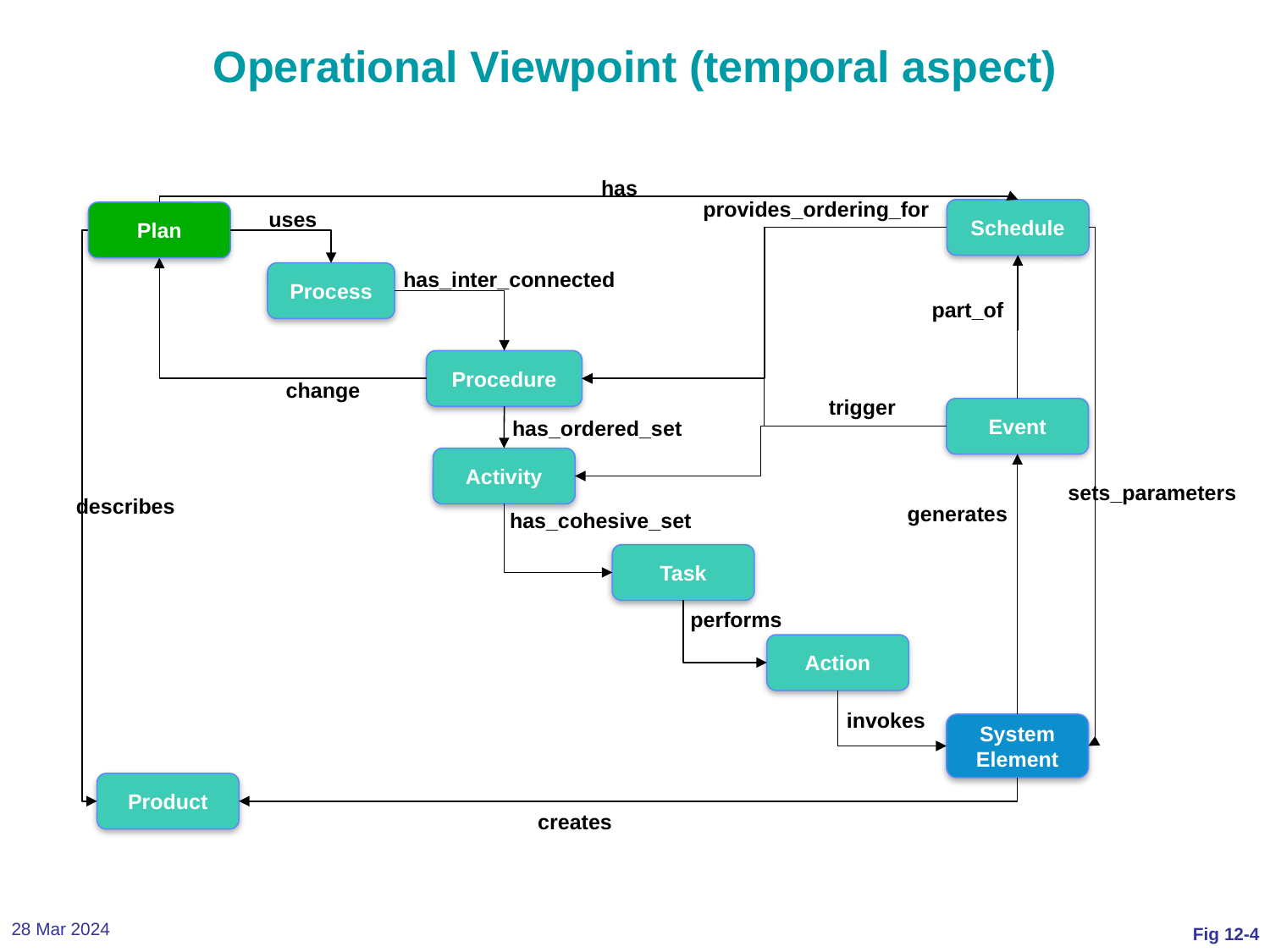

# Operational Viewpoint (temporal aspect)
has
provides_ordering_for
Schedule
uses
Plan
has_inter_connected
Process
part_of
Procedure
change
trigger
Event
has_ordered_set
Activity
sets_parameters
describes
generates
has_cohesive_set
Task
performs
Action
invokes
System
Element
Product
creates
28 Mar 2024
Fig 12-4